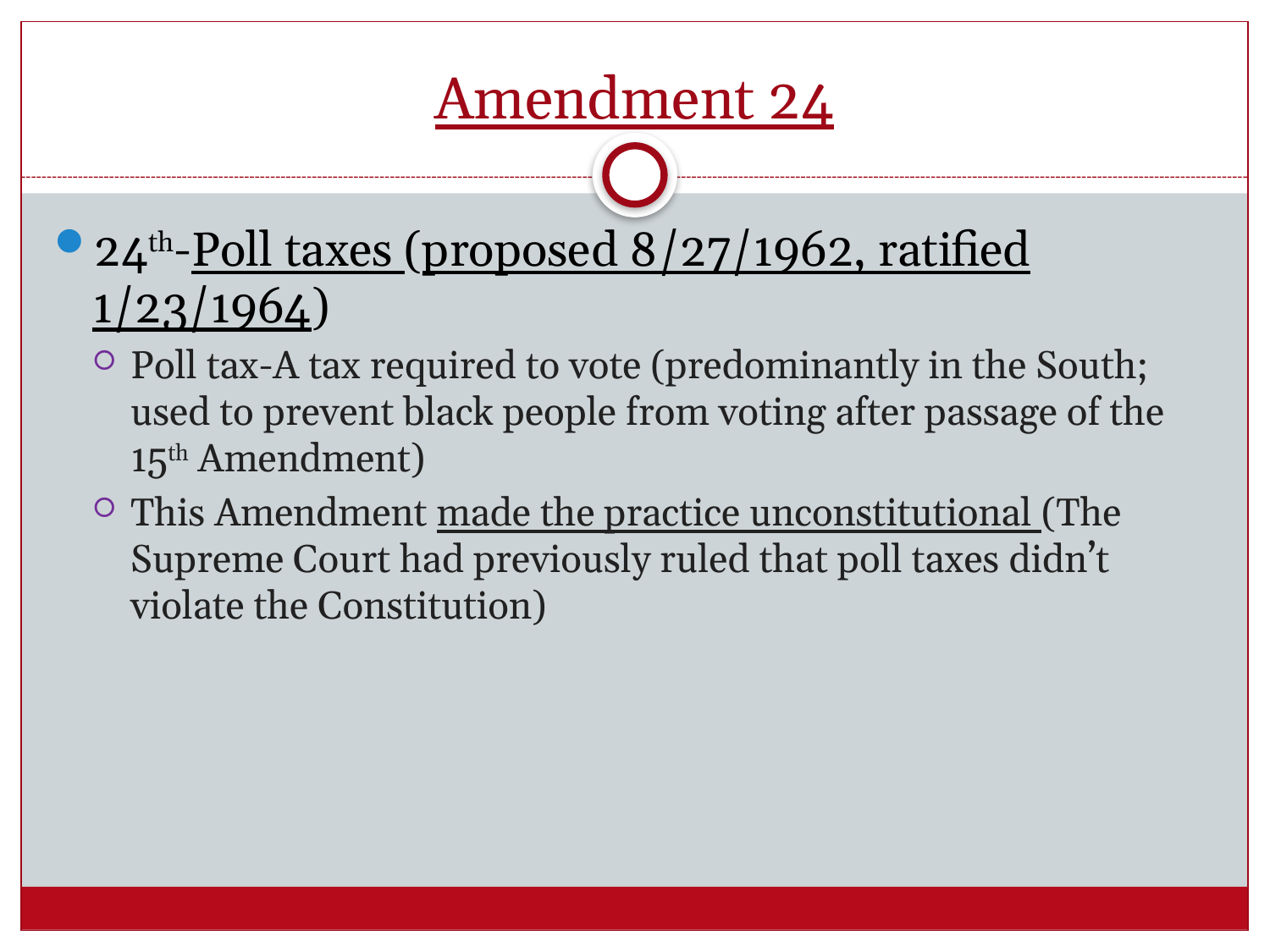

# Amendment 24
24th-Poll taxes (proposed 8/27/1962, ratified 1/23/1964)
Poll tax-A tax required to vote (predominantly in the South; used to prevent black people from voting after passage of the 15th Amendment)
This Amendment made the practice unconstitutional (The Supreme Court had previously ruled that poll taxes didn’t violate the Constitution)